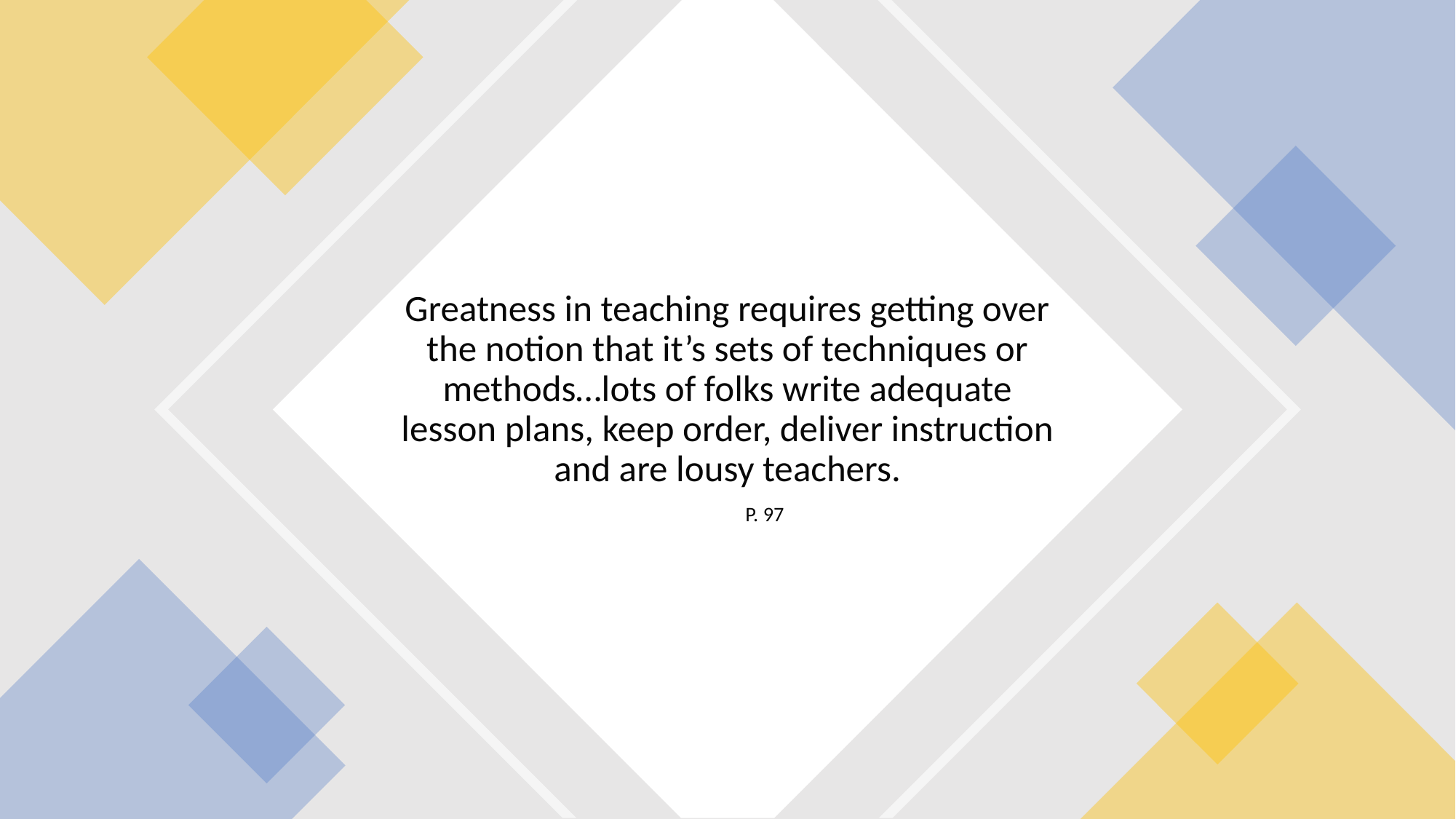

# Greatness in teaching requires getting over the notion that it’s sets of techniques or methods…lots of folks write adequate lesson plans, keep order, deliver instruction and are lousy teachers. P. 97